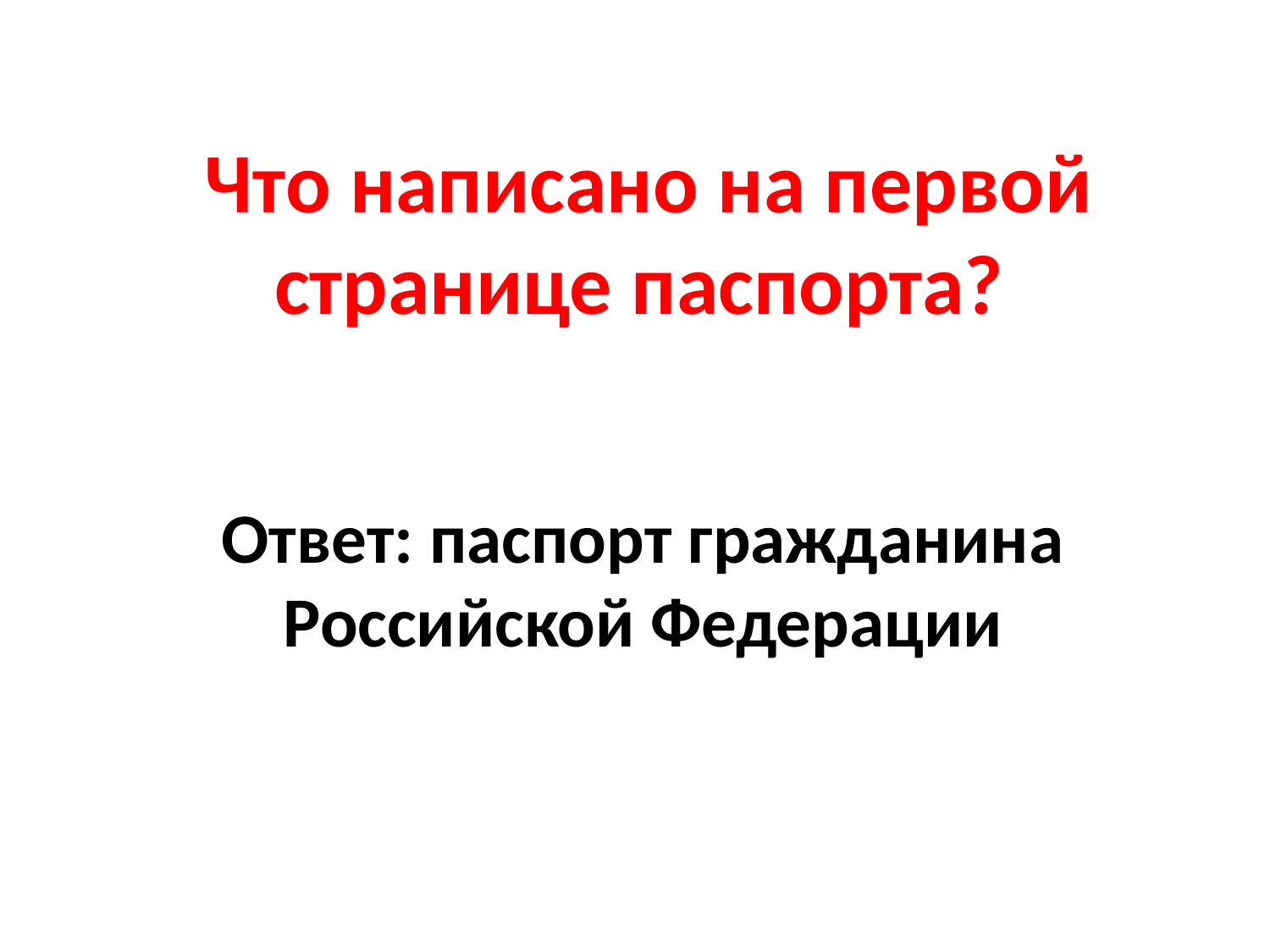

# Что написано на первой странице паспорта?
Ответ: паспорт гражданина Российской Федерации